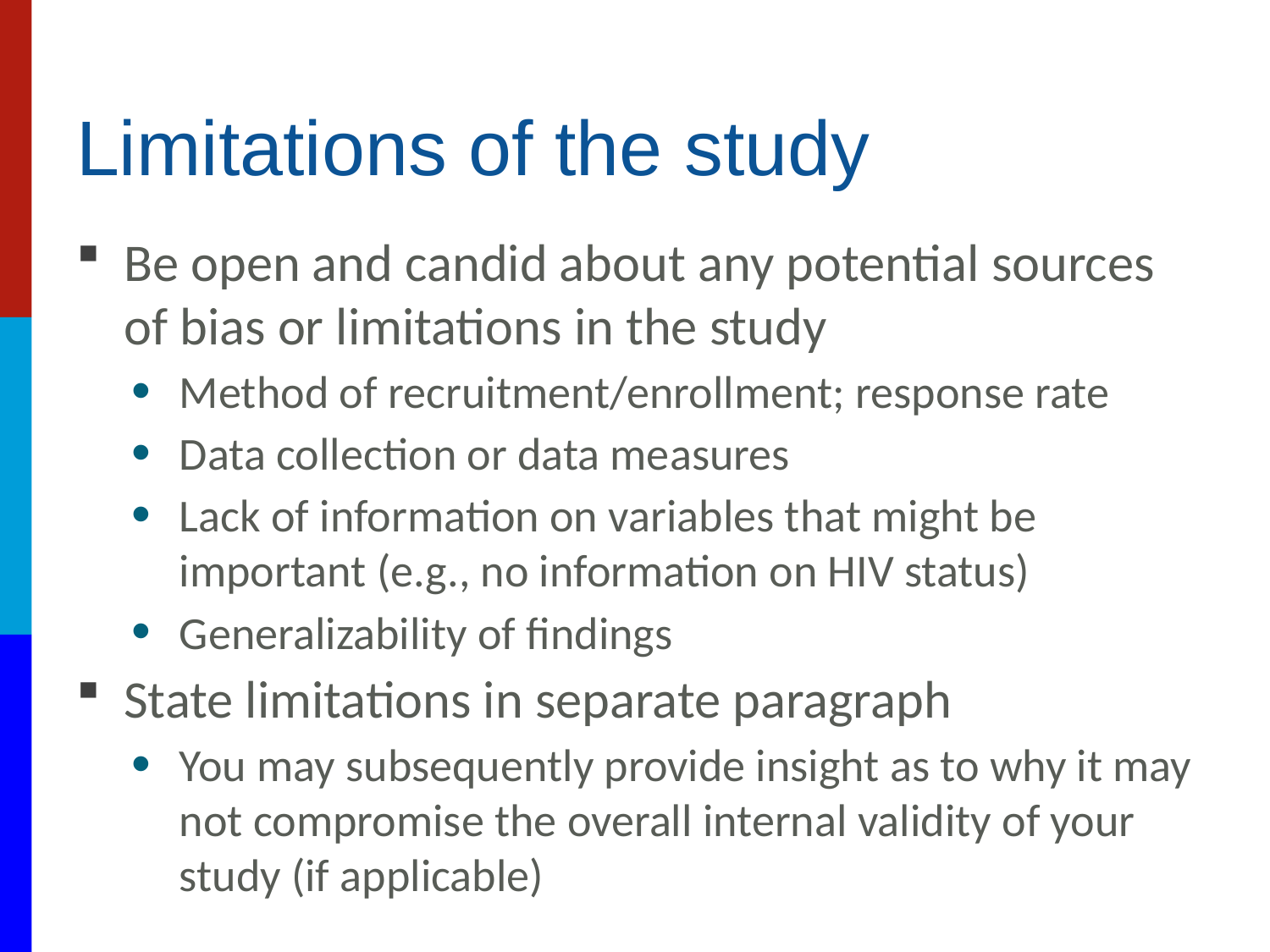

# Limitations of the study
Be open and candid about any potential sources of bias or limitations in the study
Method of recruitment/enrollment; response rate
Data collection or data measures
Lack of information on variables that might be important (e.g., no information on HIV status)
Generalizability of findings
State limitations in separate paragraph
You may subsequently provide insight as to why it may not compromise the overall internal validity of your study (if applicable)